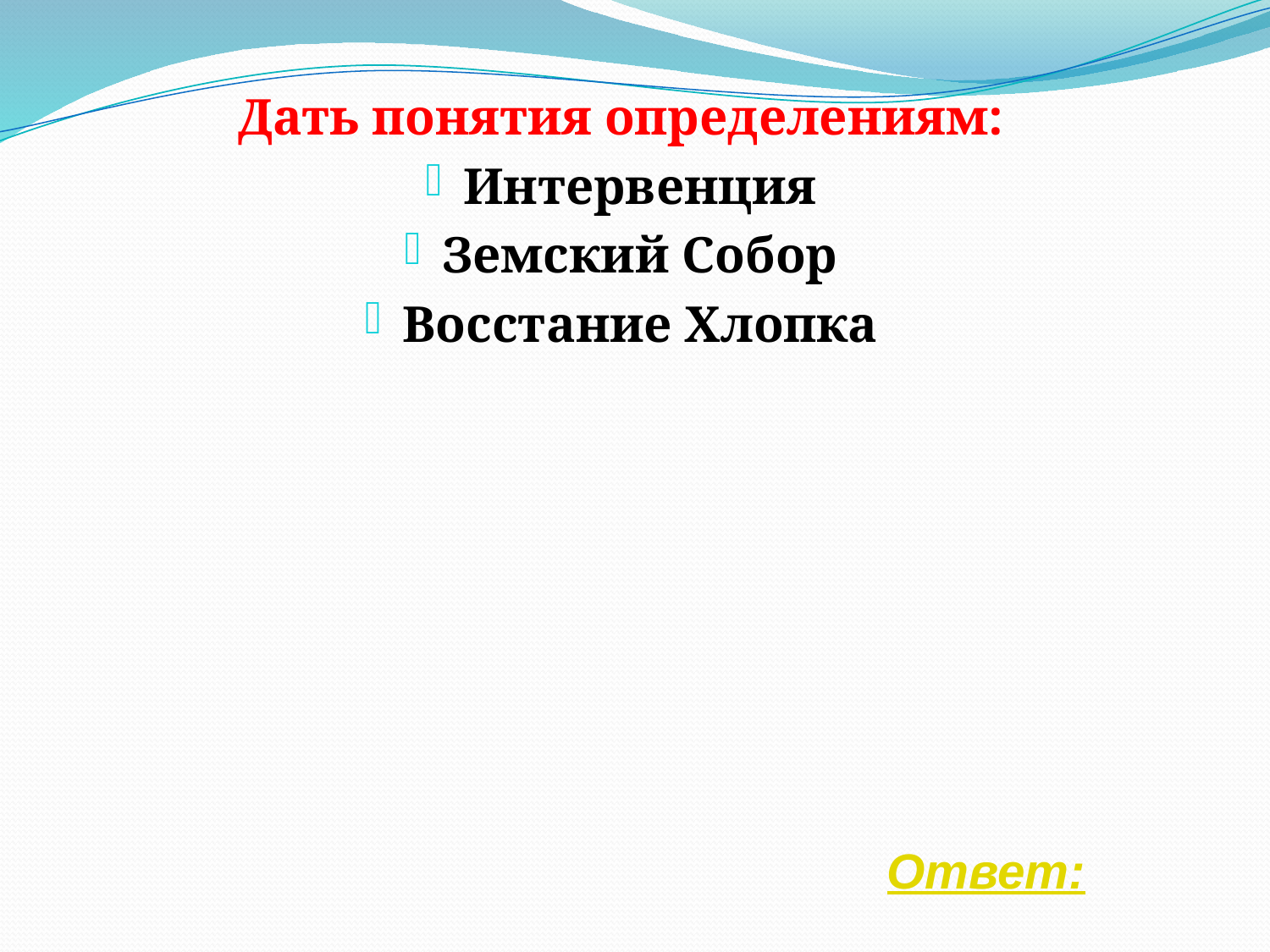

Дать понятия определениям:
Интервенция
Земский Собор
Восстание Хлопка

Ответ: